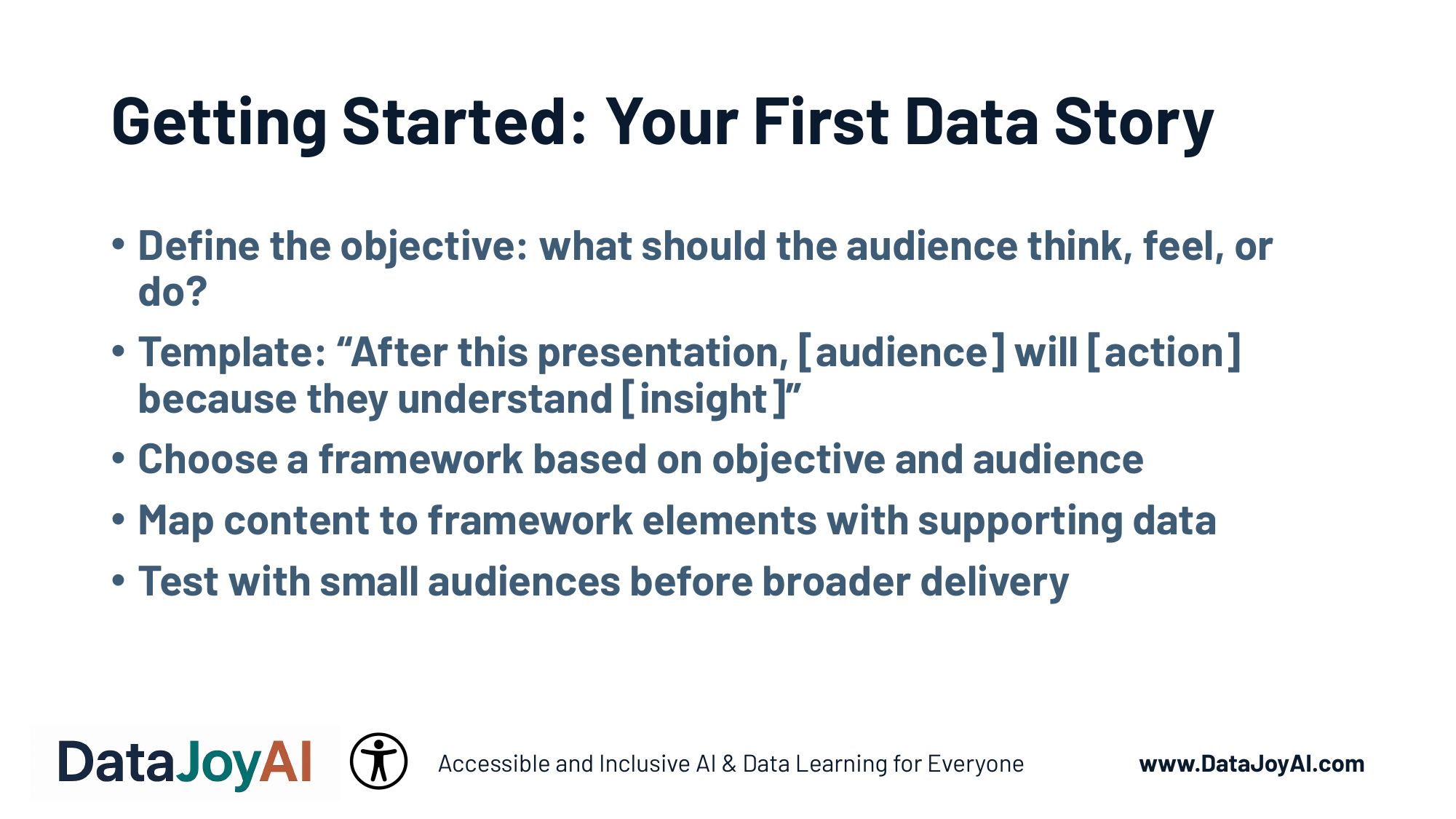

# Getting Started: Your First Data Story
Define the objective: what should the audience think, feel, or do?
Template: “After this presentation, [audience] will [action] because they understand [insight]”
Choose a framework based on objective and audience
Map content to framework elements with supporting data
Test with small audiences before broader delivery